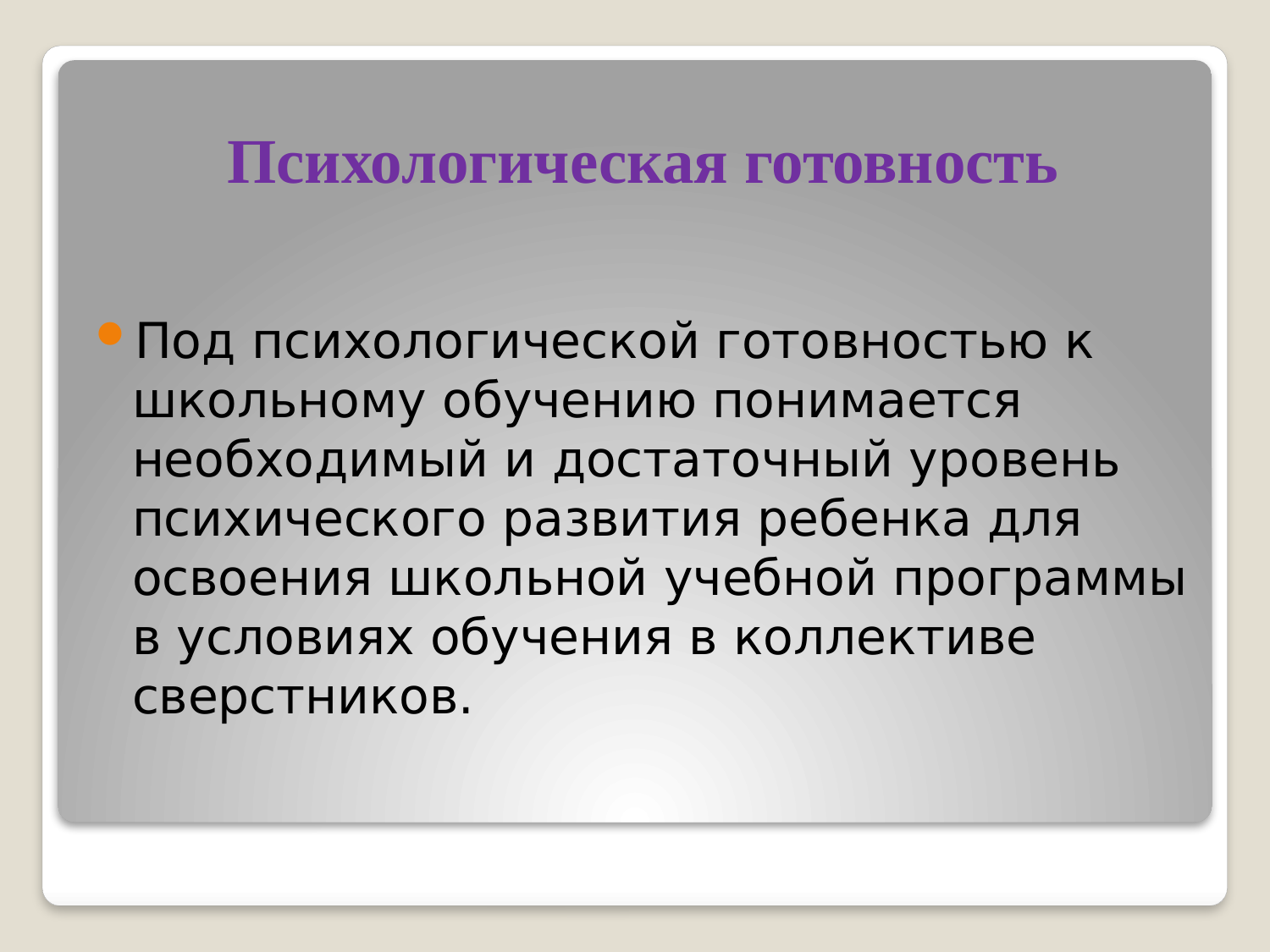

# Психологическая готовность
Под психологической готовностью к школьному обучению понимается необходимый и достаточный уровень психического развития ребенка для освоения школьной учебной программы в условиях обучения в коллективе сверстников.